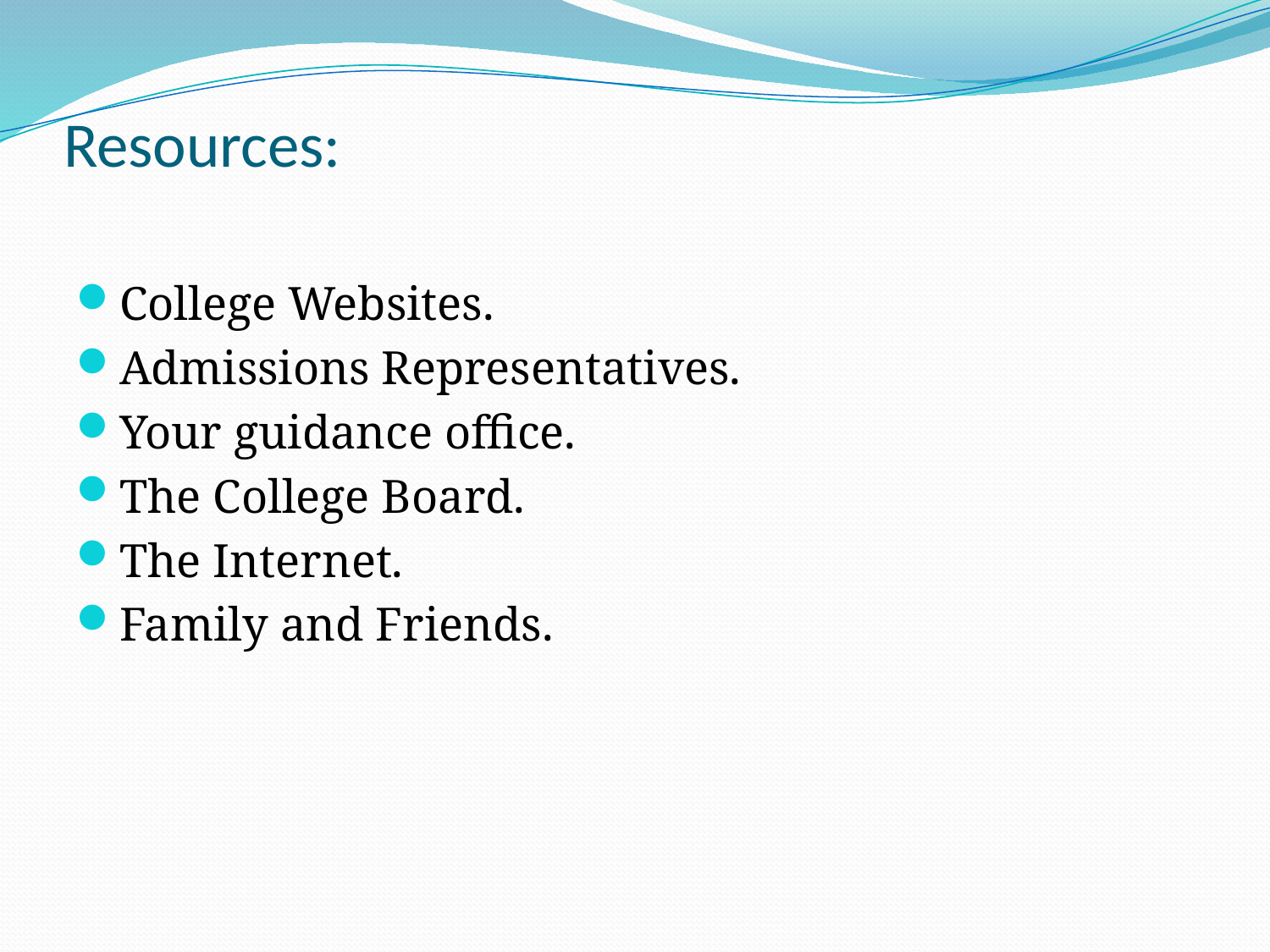

# Resources:
College Websites.
Admissions Representatives.
Your guidance office.
The College Board.
The Internet.
Family and Friends.